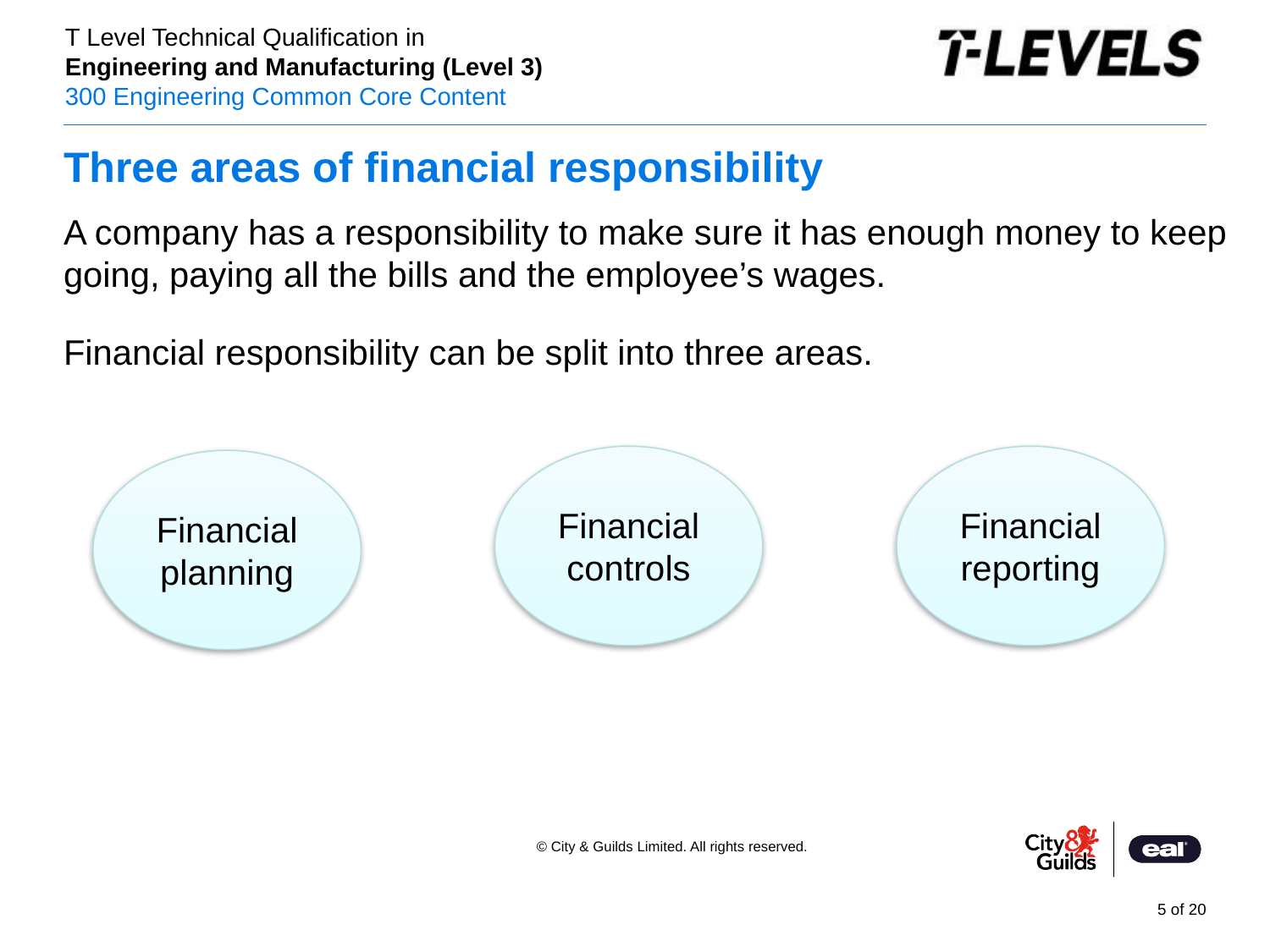

# Three areas of financial responsibility
A company has a responsibility to make sure it has enough money to keep going, paying all the bills and the employee’s wages.
Financial responsibility can be split into three areas.
Financial controls
Financial reporting
Financial planning